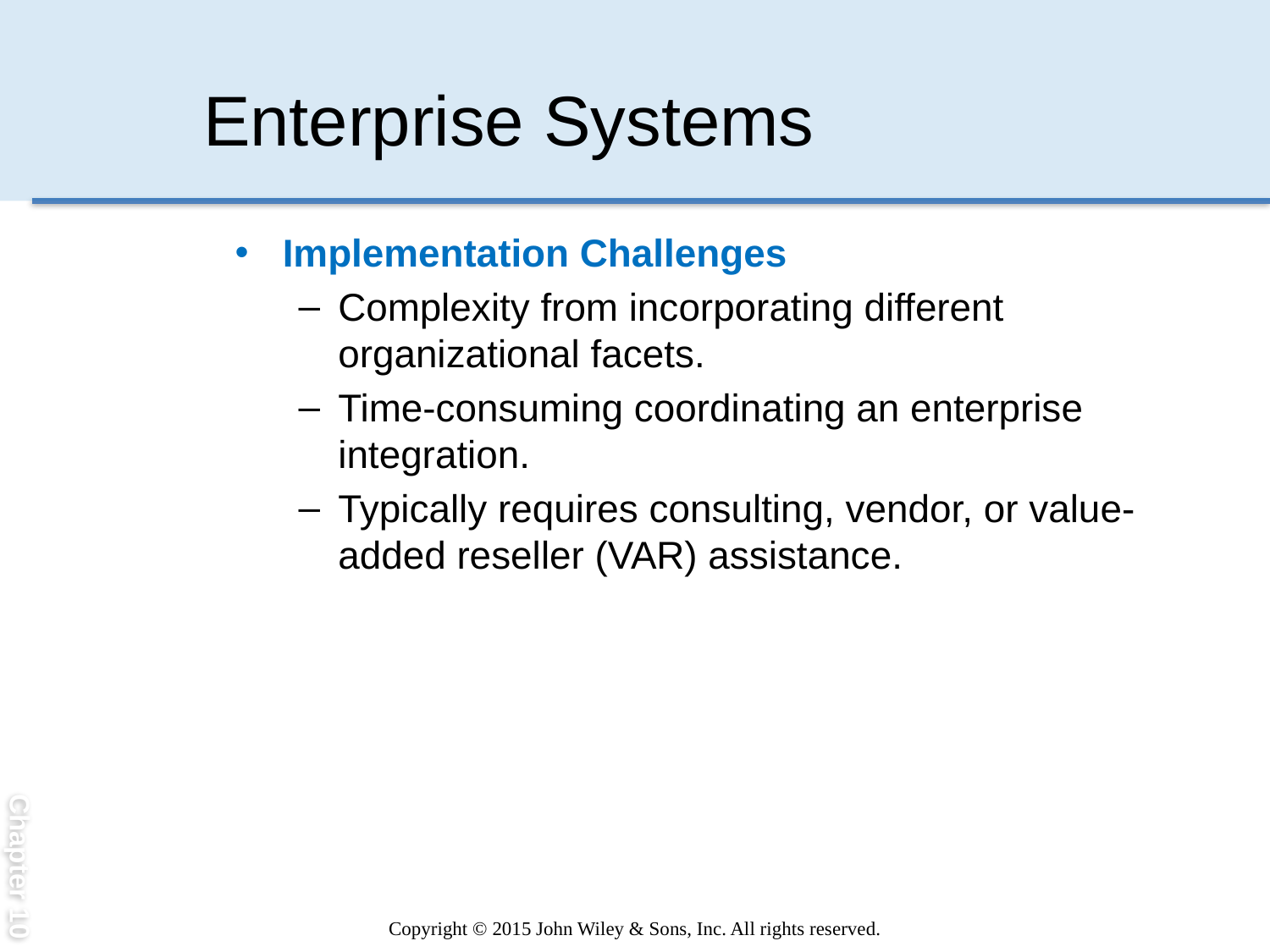

Chapter 10
# Enterprise Systems
Implementation Challenges
Complexity from incorporating different organizational facets.
Time-consuming coordinating an enterprise integration.
Typically requires consulting, vendor, or value-added reseller (VAR) assistance.